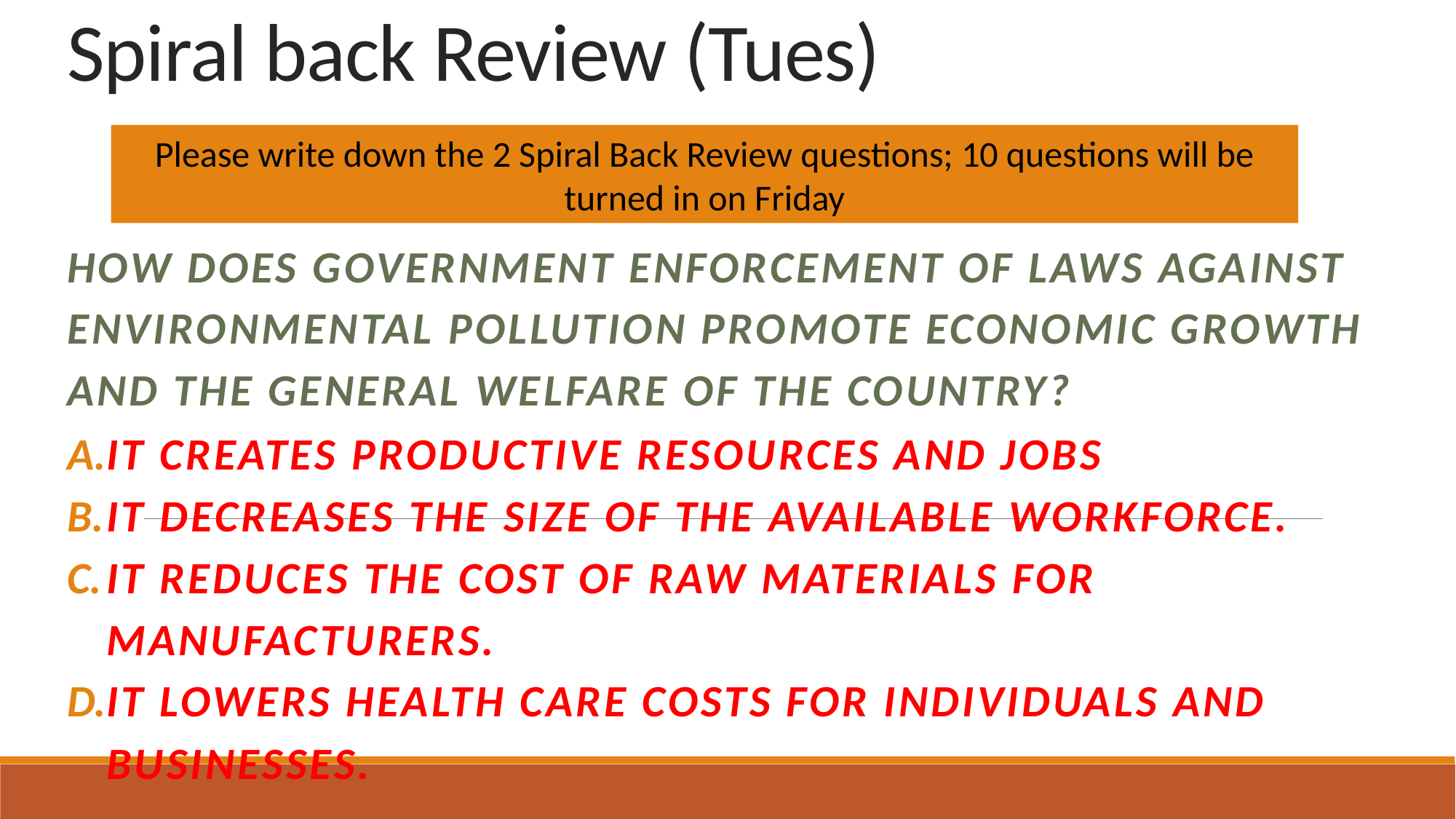

# Spiral back Review (Tues)
Please write down the 2 Spiral Back Review questions; 10 questions will be turned in on Friday
How does government enforcement of laws against environmental pollution promote economic growth and the general welfare of the country?
It creates productive resources and jobs
It decreases the size of the available workforce.
It reduces the cost of raw materials for manufacturers.
It lowers health care costs for individuals and businesses.